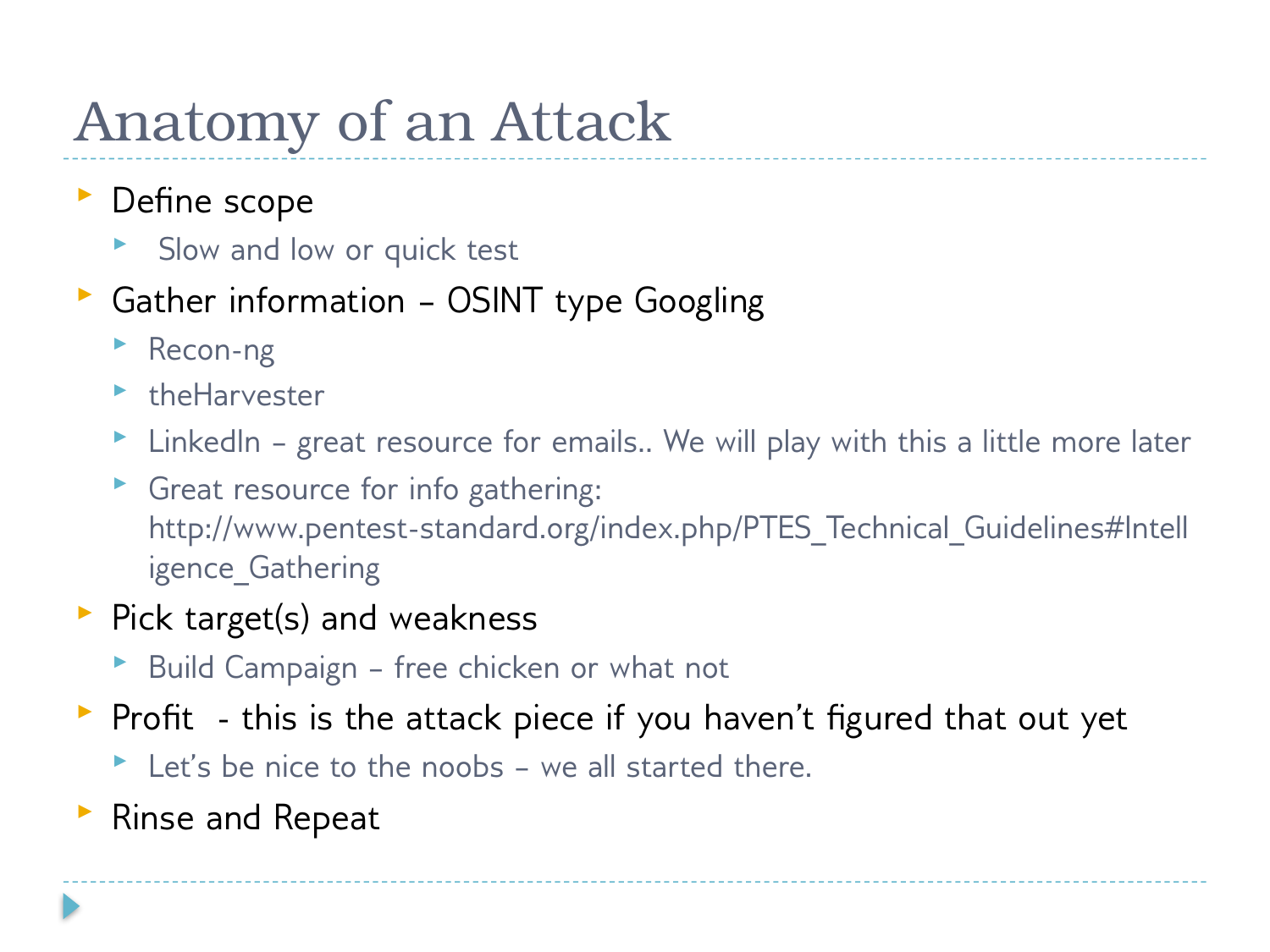

# Anatomy of an Attack
Define scope
 Slow and low or quick test
Gather information – OSINT type Googling
Recon-ng
theHarvester
LinkedIn – great resource for emails.. We will play with this a little more later
Great resource for info gathering: http://www.pentest-standard.org/index.php/PTES_Technical_Guidelines#Intelligence_Gathering
Pick target(s) and weakness
Build Campaign – free chicken or what not
Profit  - this is the attack piece if you haven’t figured that out yet
Let’s be nice to the noobs – we all started there.
Rinse and Repeat